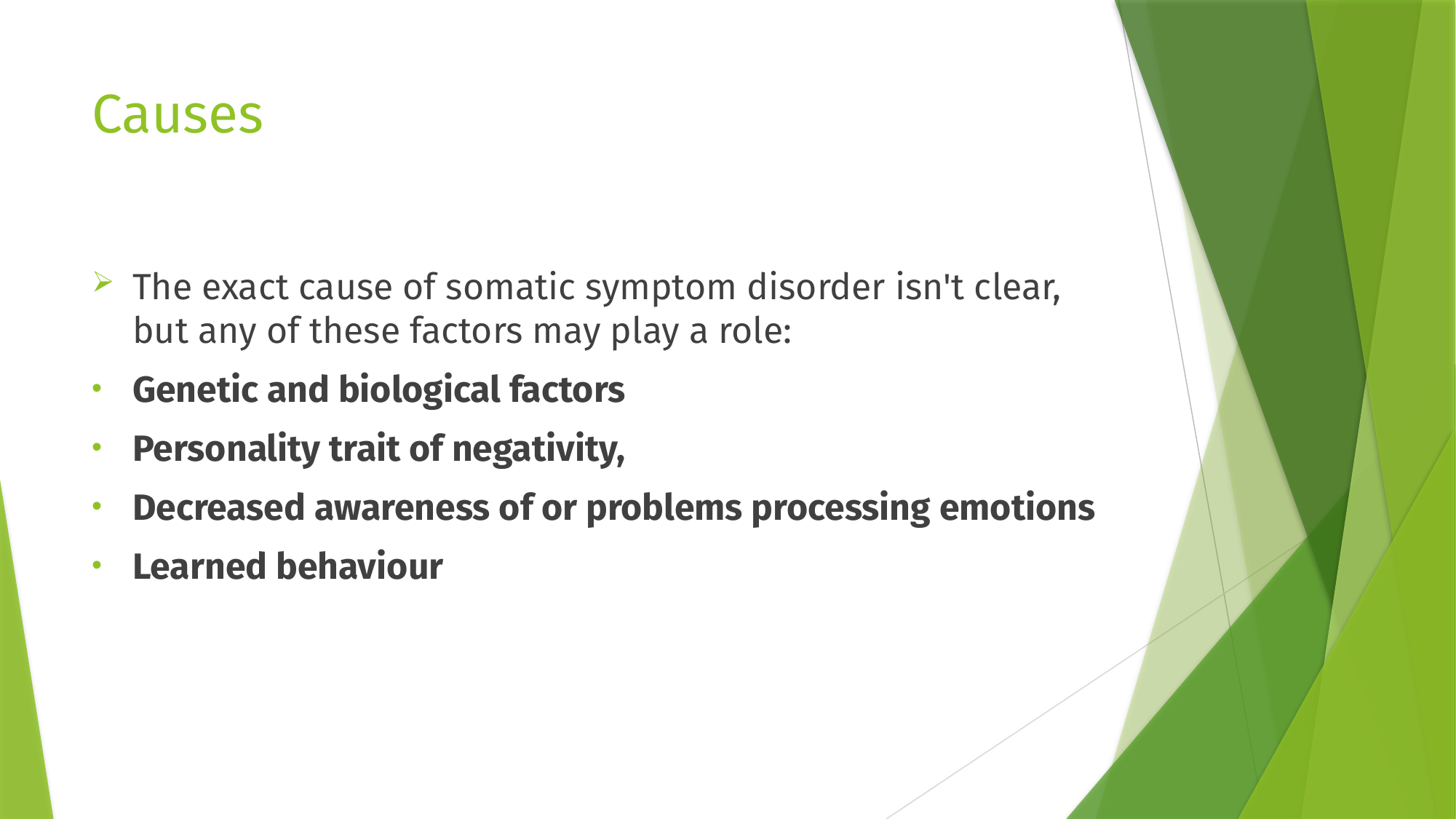

# Causes
The exact cause of somatic symptom disorder isn't clear, but any of these factors may play a role:
Genetic and biological factors
Personality trait of negativity,
Decreased awareness of or problems processing emotions
Learned behaviour